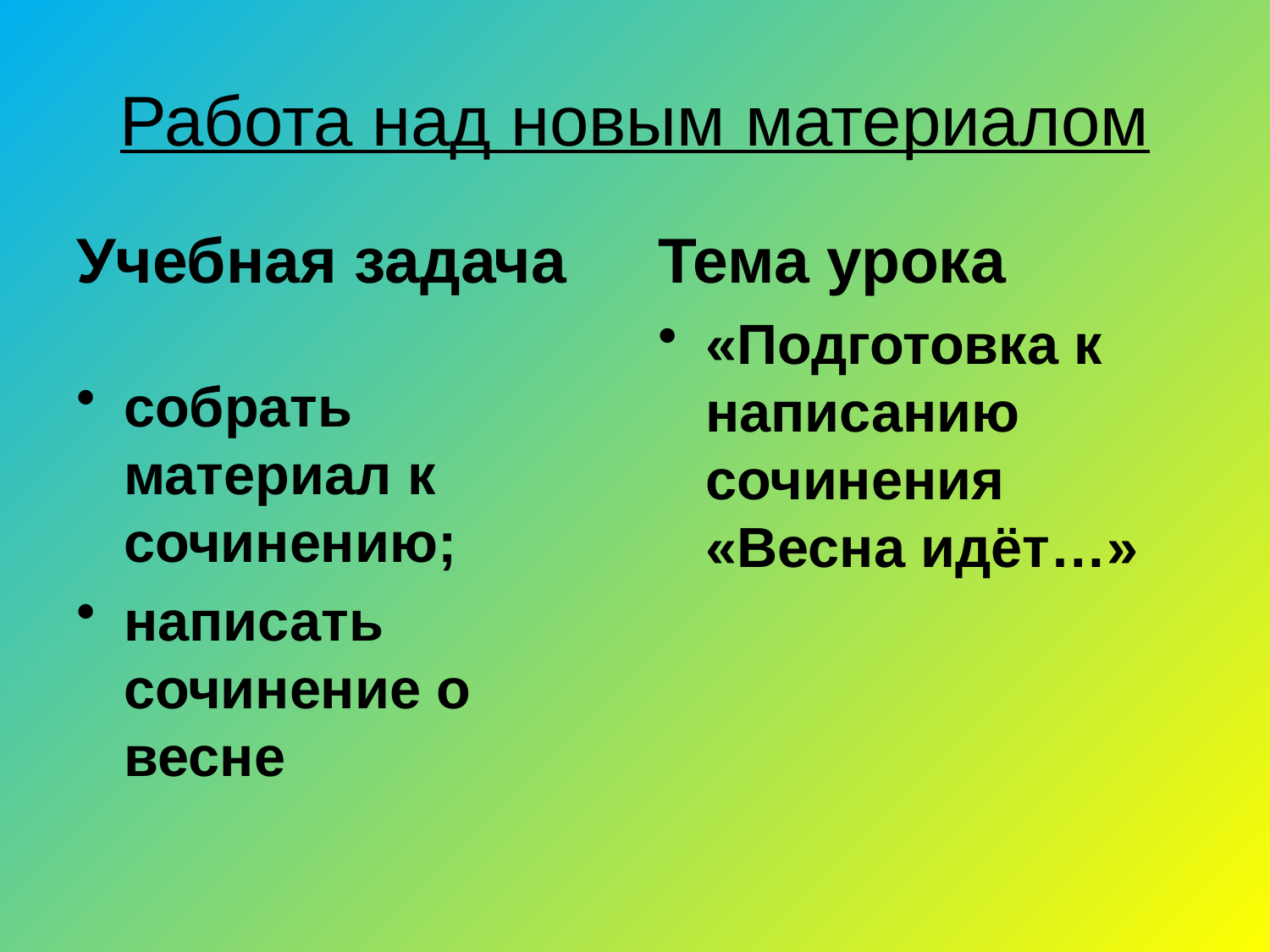

# Работа над новым материалом
Учебная задача
Тема урока

собрать материал к  сочинению;
написать сочинение о весне

«Подготовка к   написанию  сочинения «Весна идёт…»